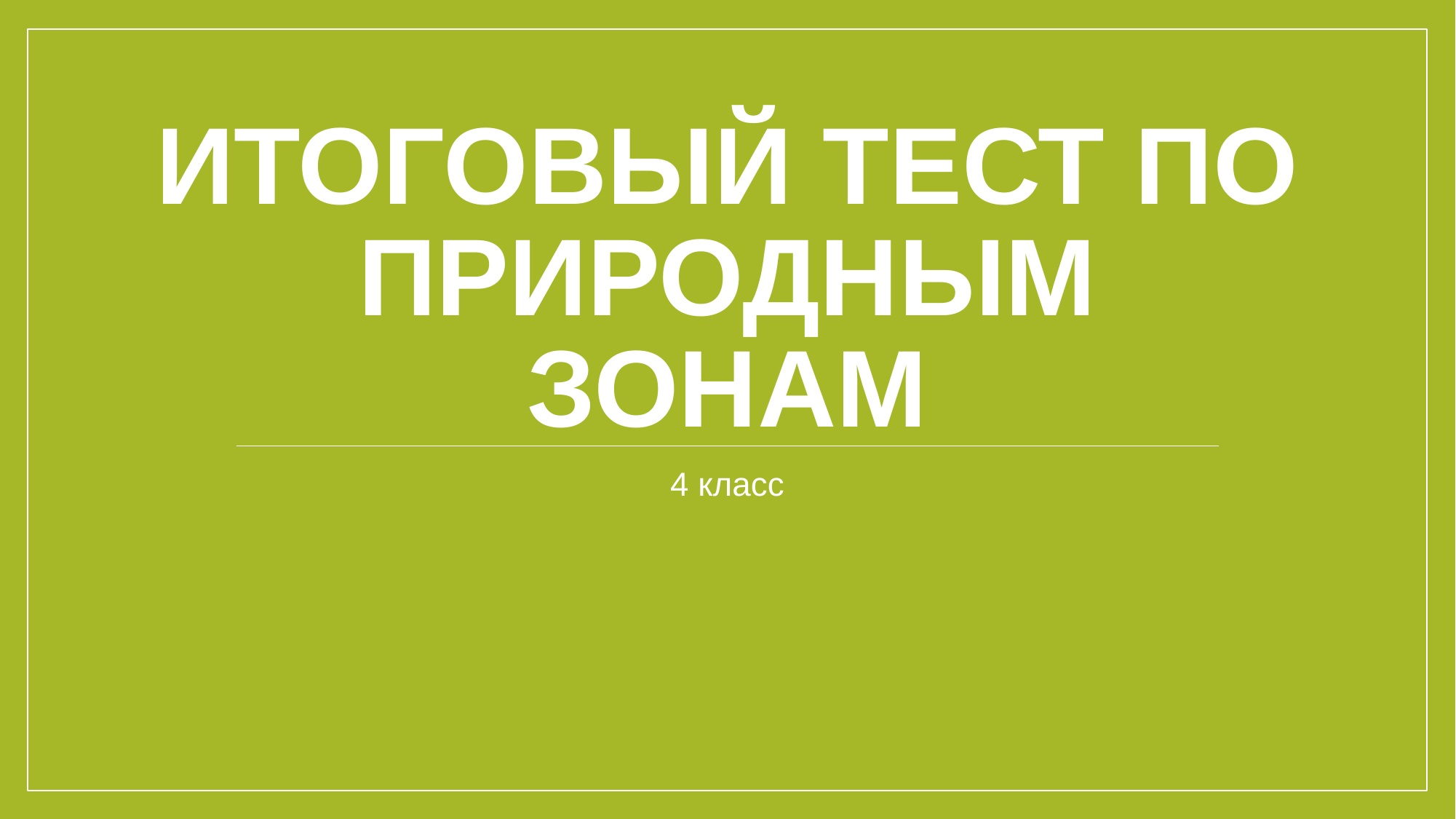

# Итоговый тест по природным зонам
4 класс